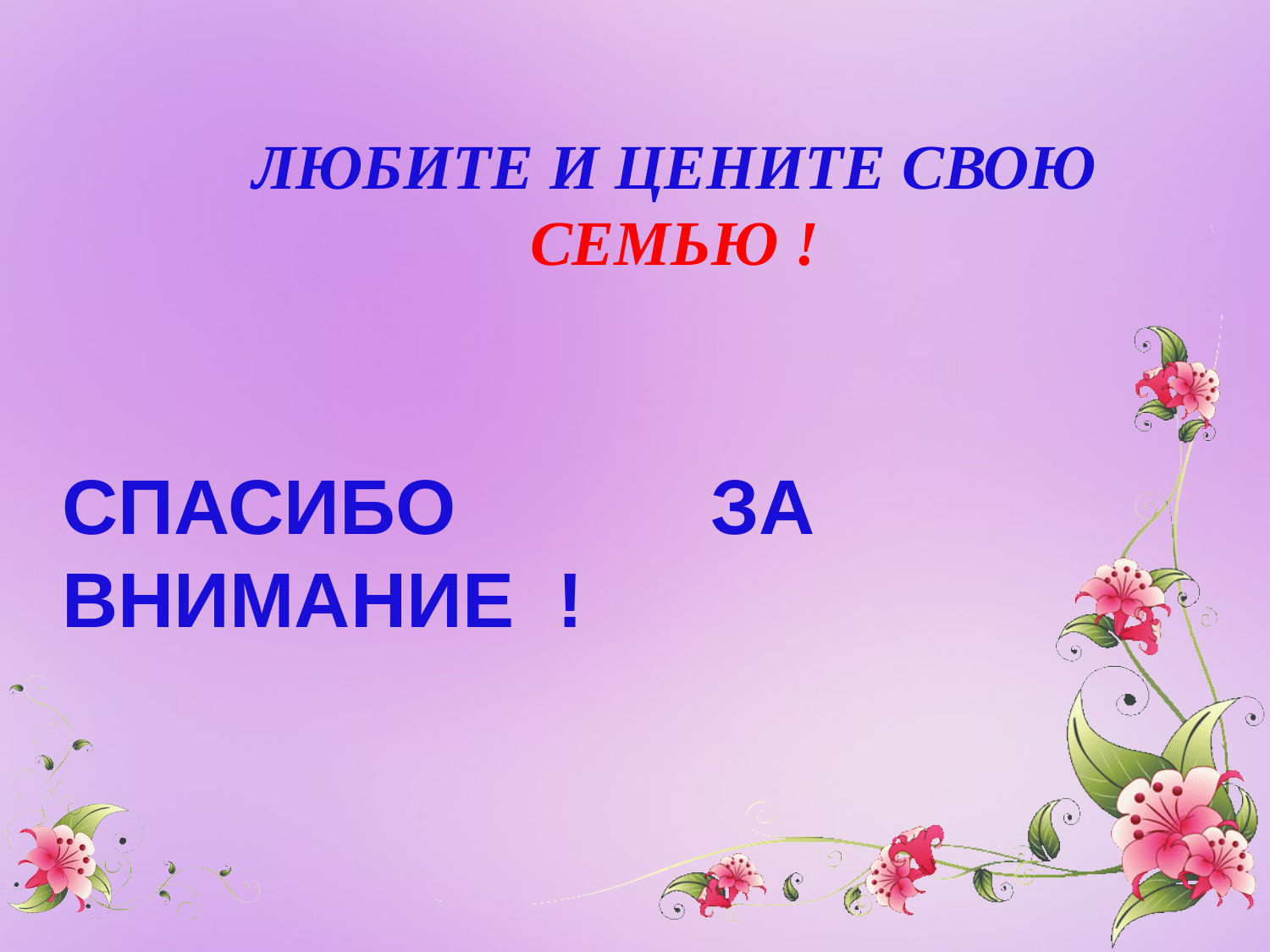

ЛЮБИТЕ И ЦЕНИТЕ СВОЮ СЕМЬЮ !
СПАСИБО  ЗА    ВНИМАНИЕ  !